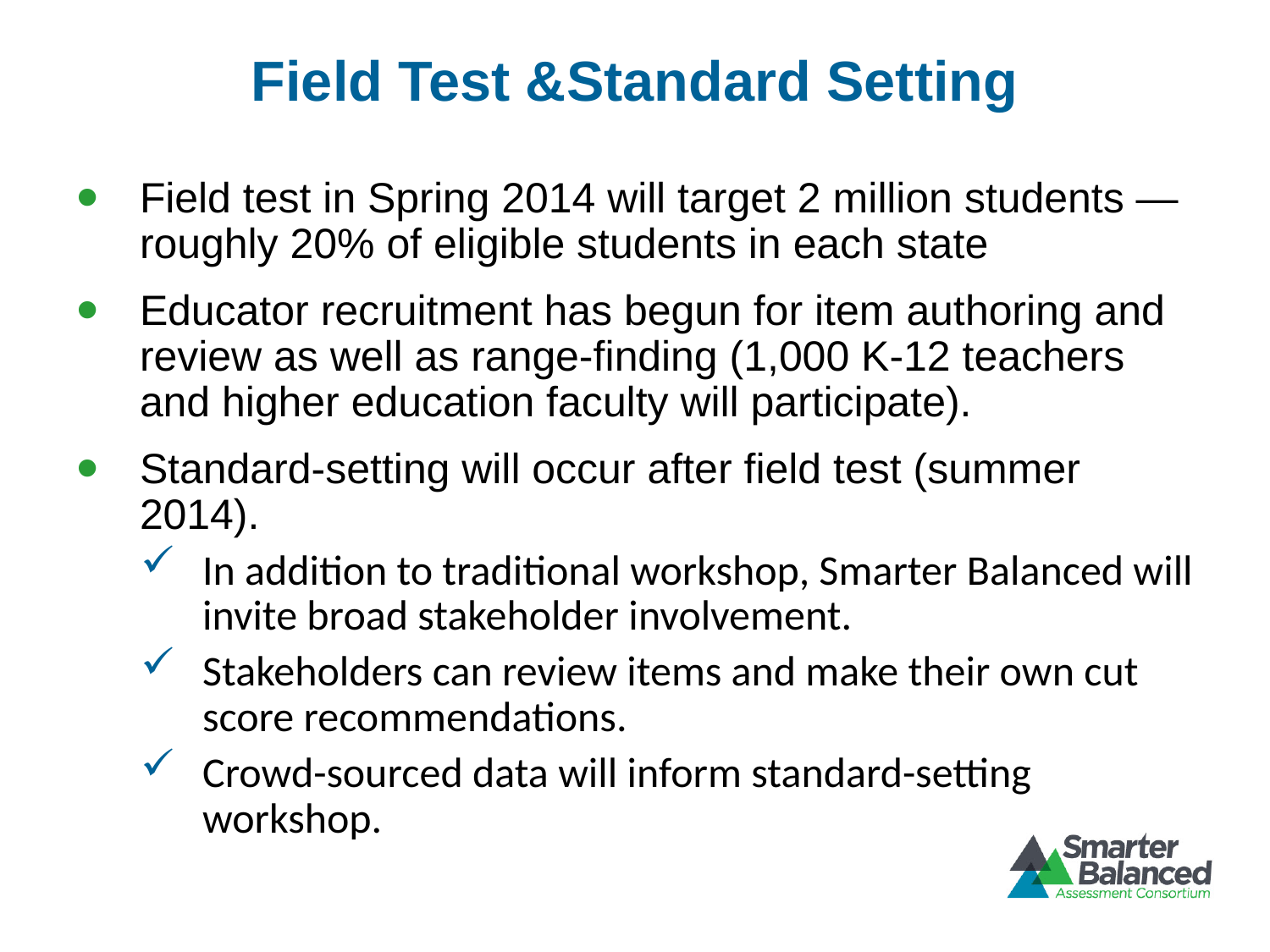

# Field Test &Standard Setting
Field test in Spring 2014 will target 2 million students — roughly 20% of eligible students in each state
Educator recruitment has begun for item authoring and review as well as range-finding (1,000 K-12 teachers and higher education faculty will participate).
Standard-setting will occur after field test (summer 2014).
In addition to traditional workshop, Smarter Balanced will invite broad stakeholder involvement.
Stakeholders can review items and make their own cut score recommendations.
Crowd-sourced data will inform standard-setting workshop.